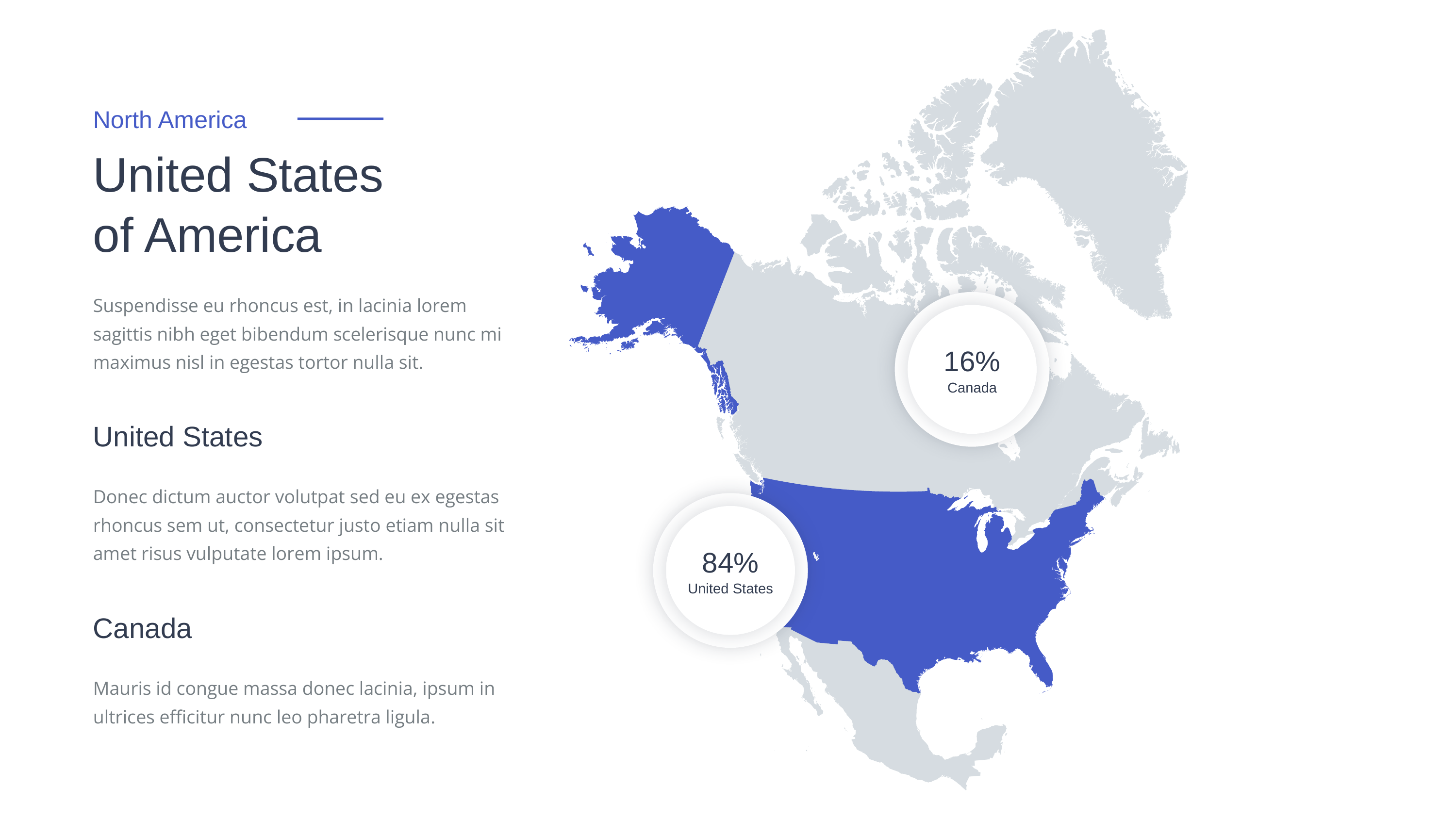

North America

United States
of America
Suspendisse eu rhoncus est, in lacinia lorem sagittis nibh eget bibendum scelerisque nunc mi maximus nisl in egestas tortor nulla sit.

16%
Canada
United States
Donec dictum auctor volutpat sed eu ex egestas rhoncus sem ut, consectetur justo etiam nulla sit amet risus vulputate lorem ipsum.

84%
United States
Canada
Mauris id congue massa donec lacinia, ipsum in ultrices efficitur nunc leo pharetra ligula.